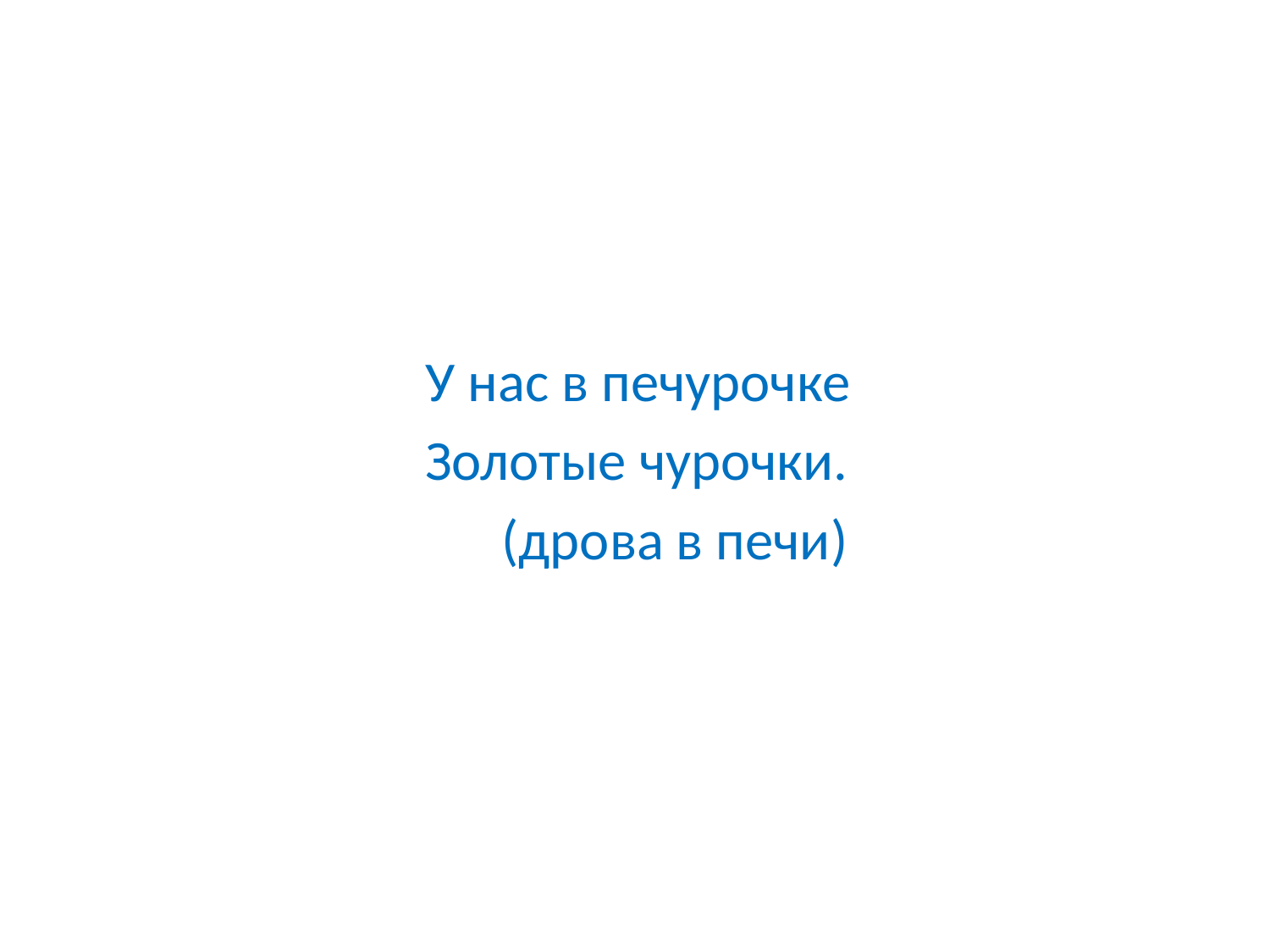

У нас в печурочке
Золотые чурочки.
      (дрова в печи)